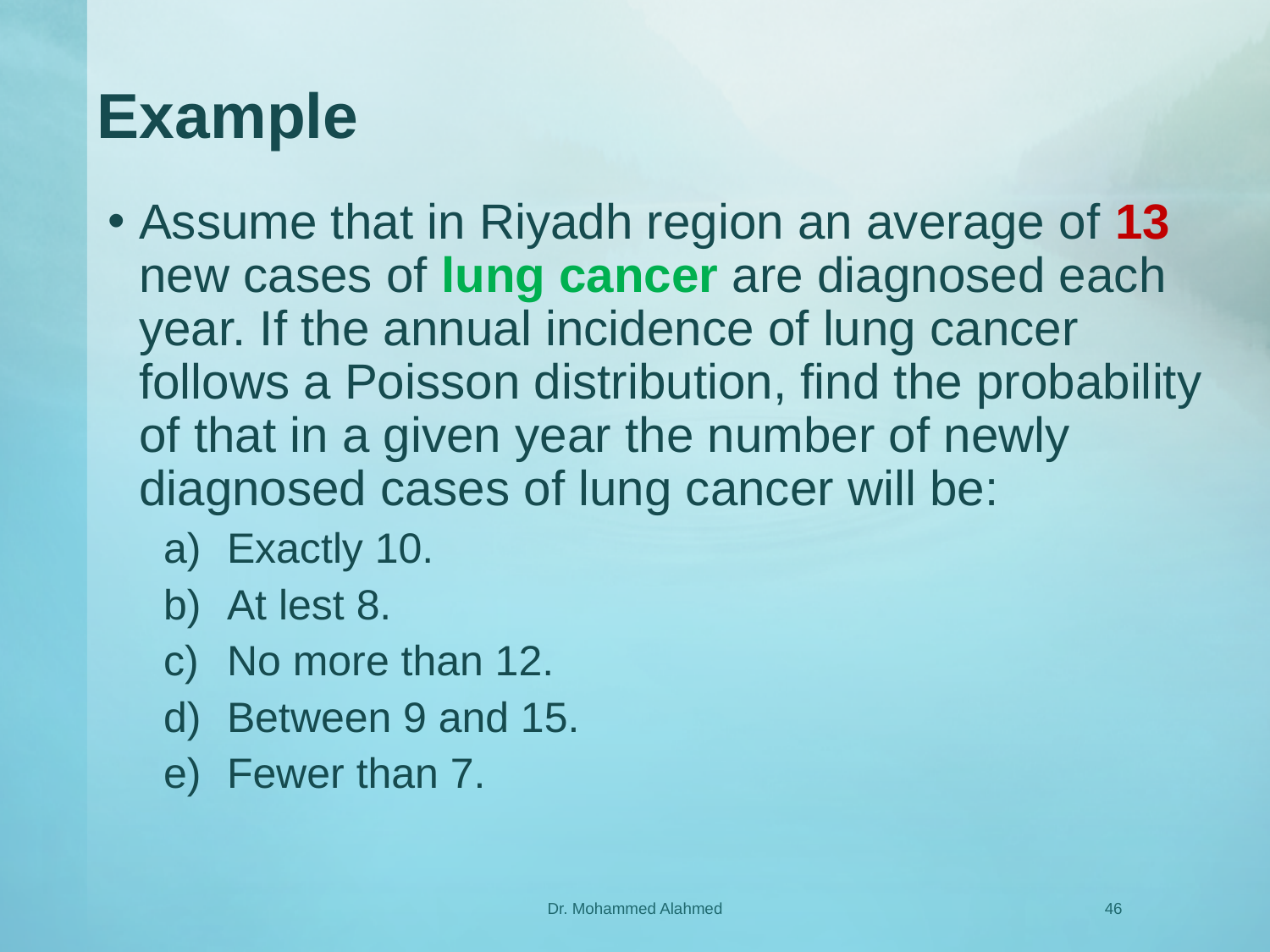

# Example
Assume that in Riyadh region an average of 13 new cases of lung cancer are diagnosed each year. If the annual incidence of lung cancer follows a Poisson distribution, find the probability of that in a given year the number of newly diagnosed cases of lung cancer will be:
Exactly 10.
At lest 8.
No more than 12.
Between 9 and 15.
Fewer than 7.

Dr. Mohammed Alahmed
46